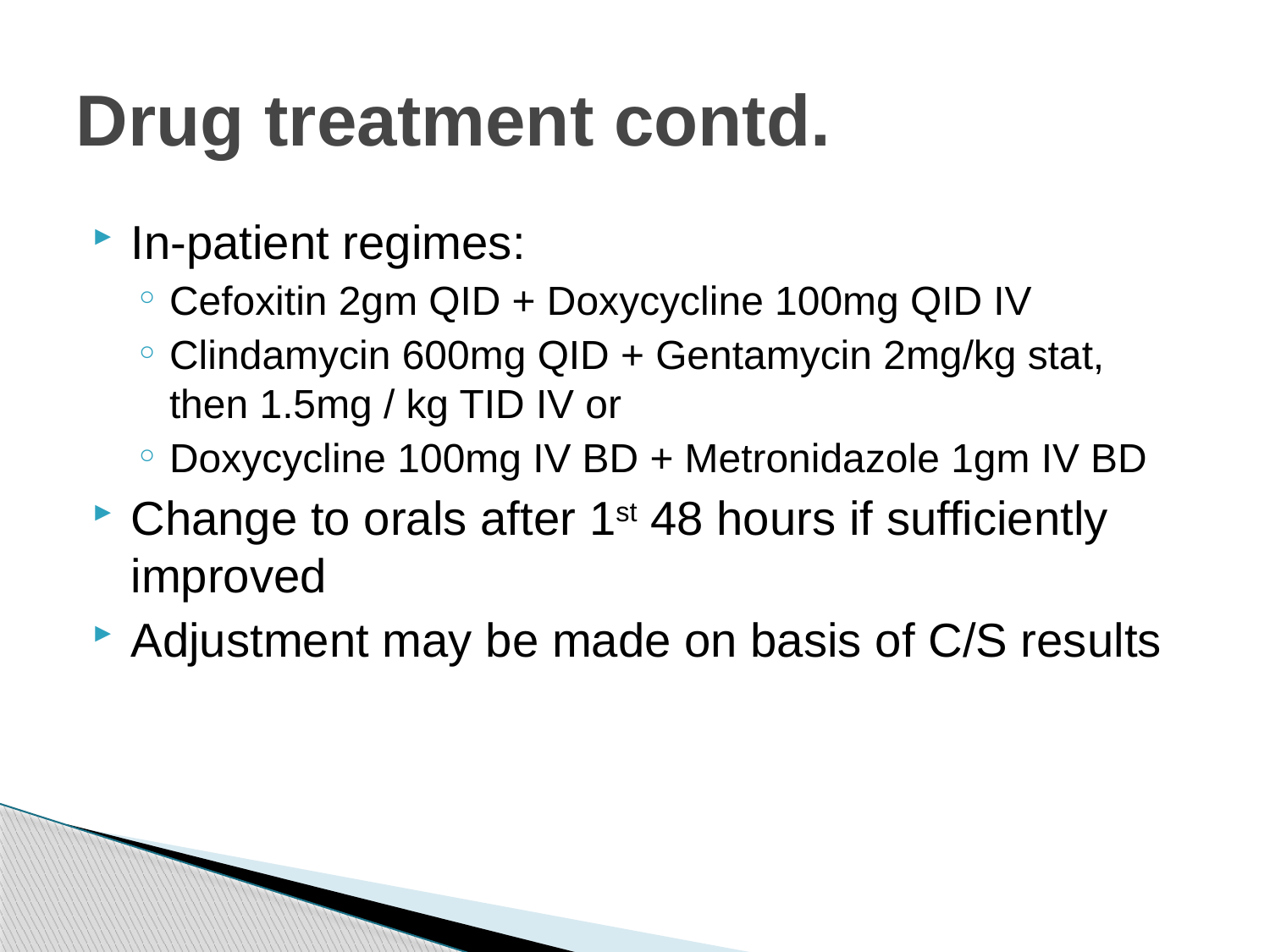

# Drug treatment contd.
In-patient regimes:
Cefoxitin 2gm QID + Doxycycline 100mg QID IV
Clindamycin 600mg QID + Gentamycin 2mg/kg stat, then 1.5mg / kg TID IV or
Doxycycline 100mg IV BD + Metronidazole 1gm IV BD
Change to orals after 1st 48 hours if sufficiently improved
Adjustment may be made on basis of C/S results